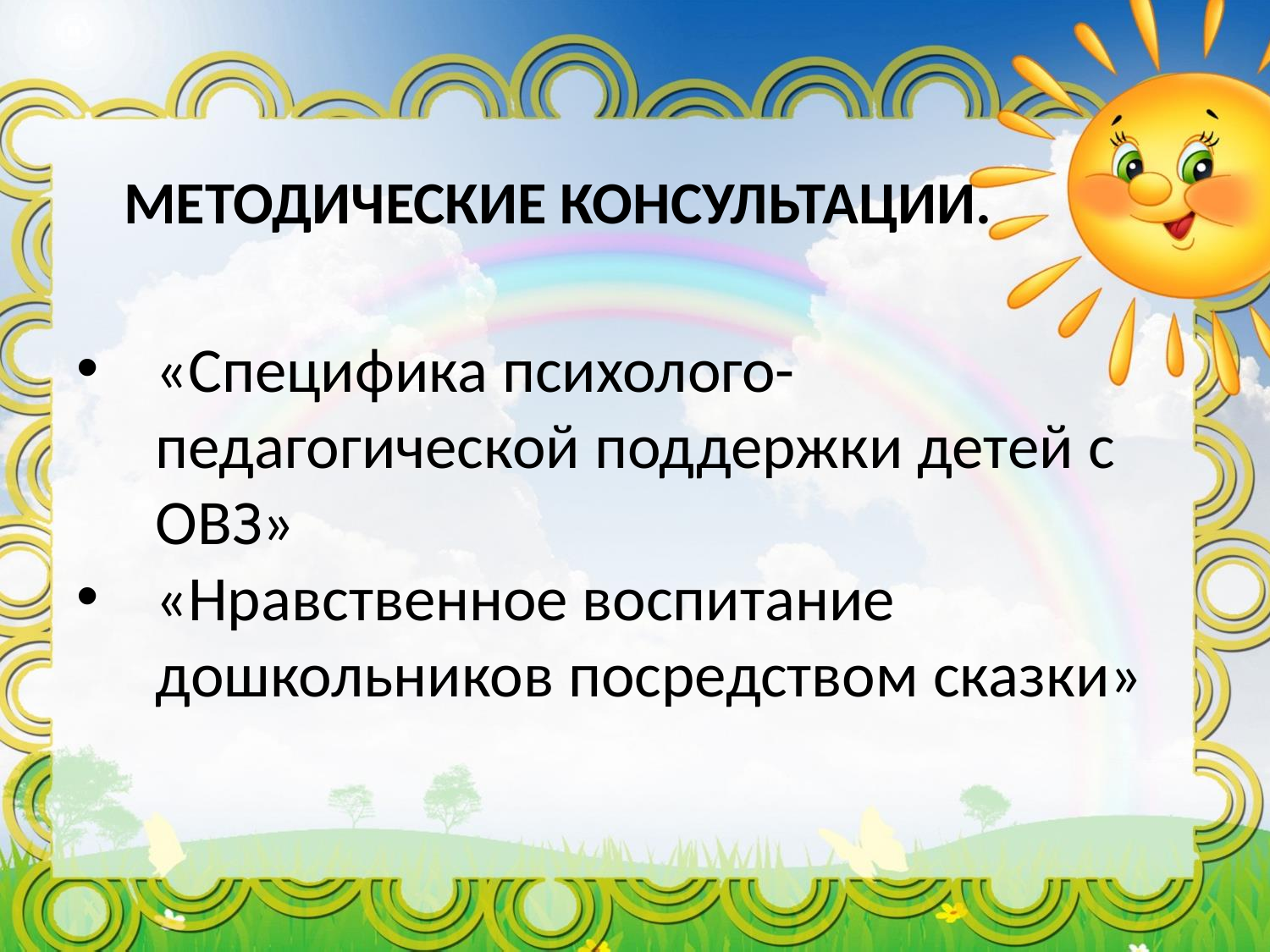

# МЕТОДИЧЕСКИЕ КОНСУЛЬТАЦИИ.
«Специфика психолого-педагогической поддержки детей с ОВЗ»
«Нравственное воспитание дошкольников посредством сказки»